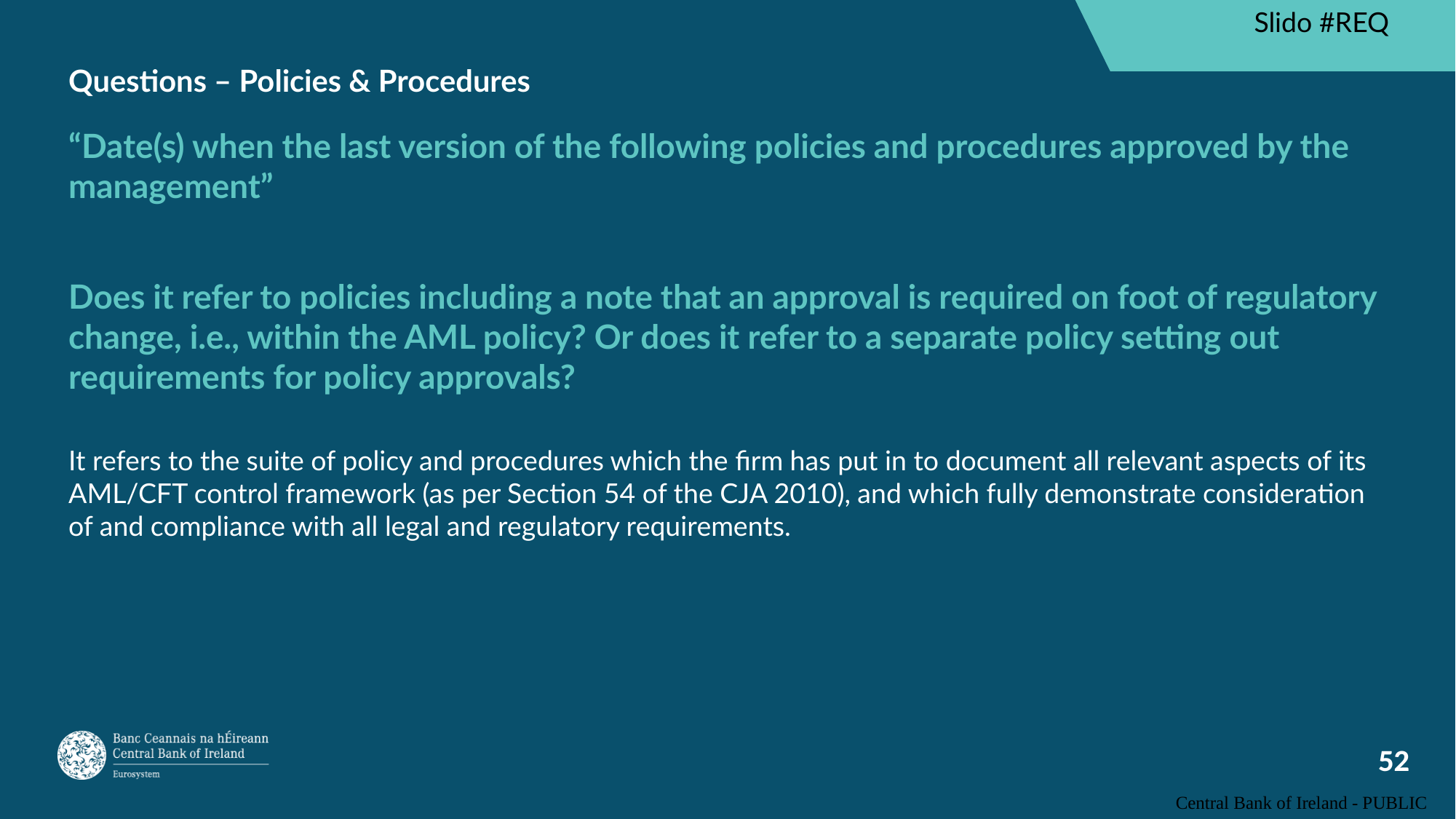

Slido #REQ
# Questions – Policies & Procedures
“Date(s) when the last version of the following policies and procedures approved by the management”

Does it refer to policies including a note that an approval is required on foot of regulatory change, i.e., within the AML policy? Or does it refer to a separate policy setting out requirements for policy approvals?
It refers to the suite of policy and procedures which the firm has put in to document all relevant aspects of its AML/CFT control framework (as per Section 54 of the CJA 2010), and which fully demonstrate consideration of and compliance with all legal and regulatory requirements.
Central Bank of Ireland - PUBLIC